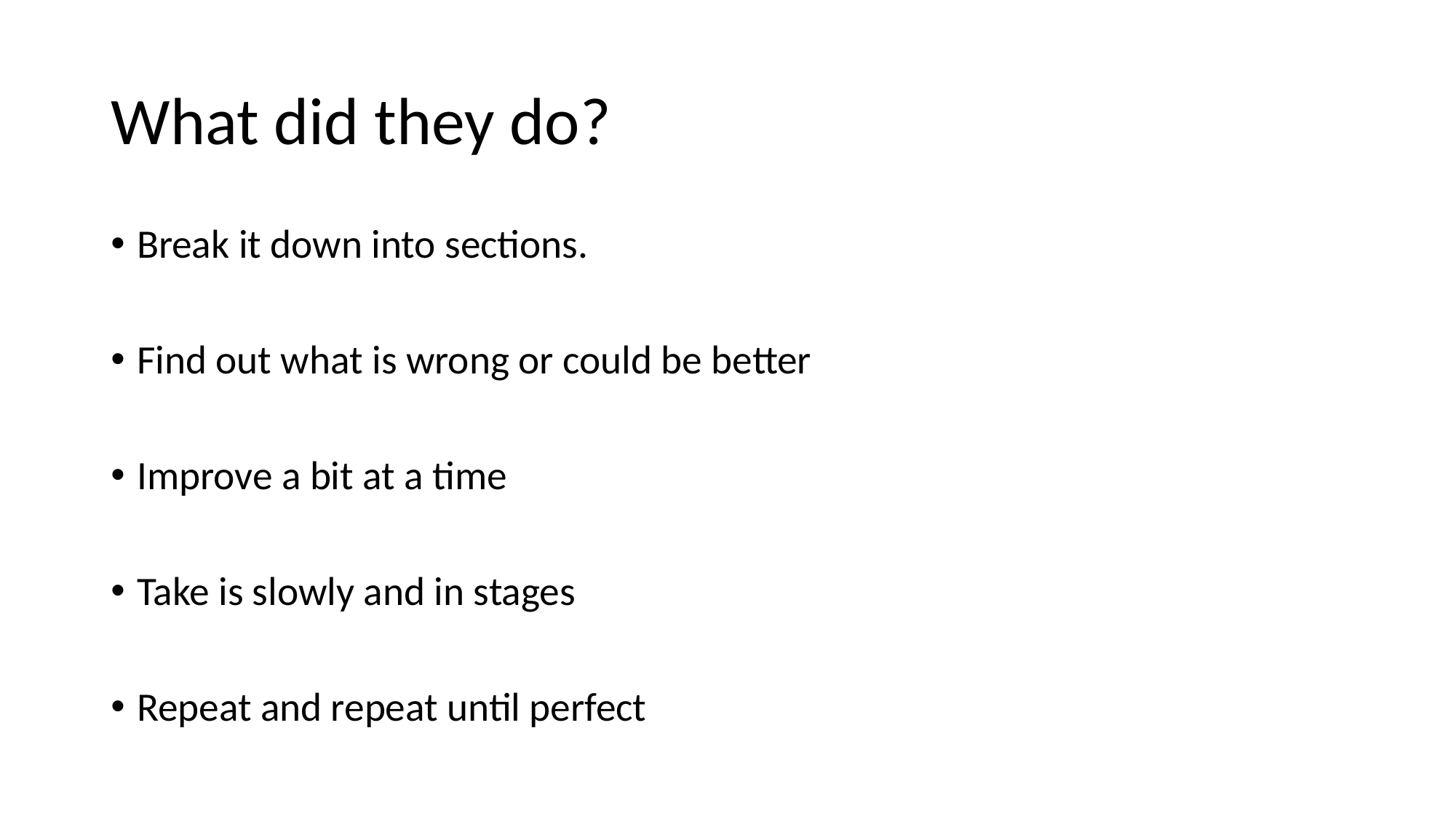

# What did they do?
Break it down into sections.

Find out what is wrong or could be better

Improve a bit at a time

Take is slowly and in stages

Repeat and repeat until perfect